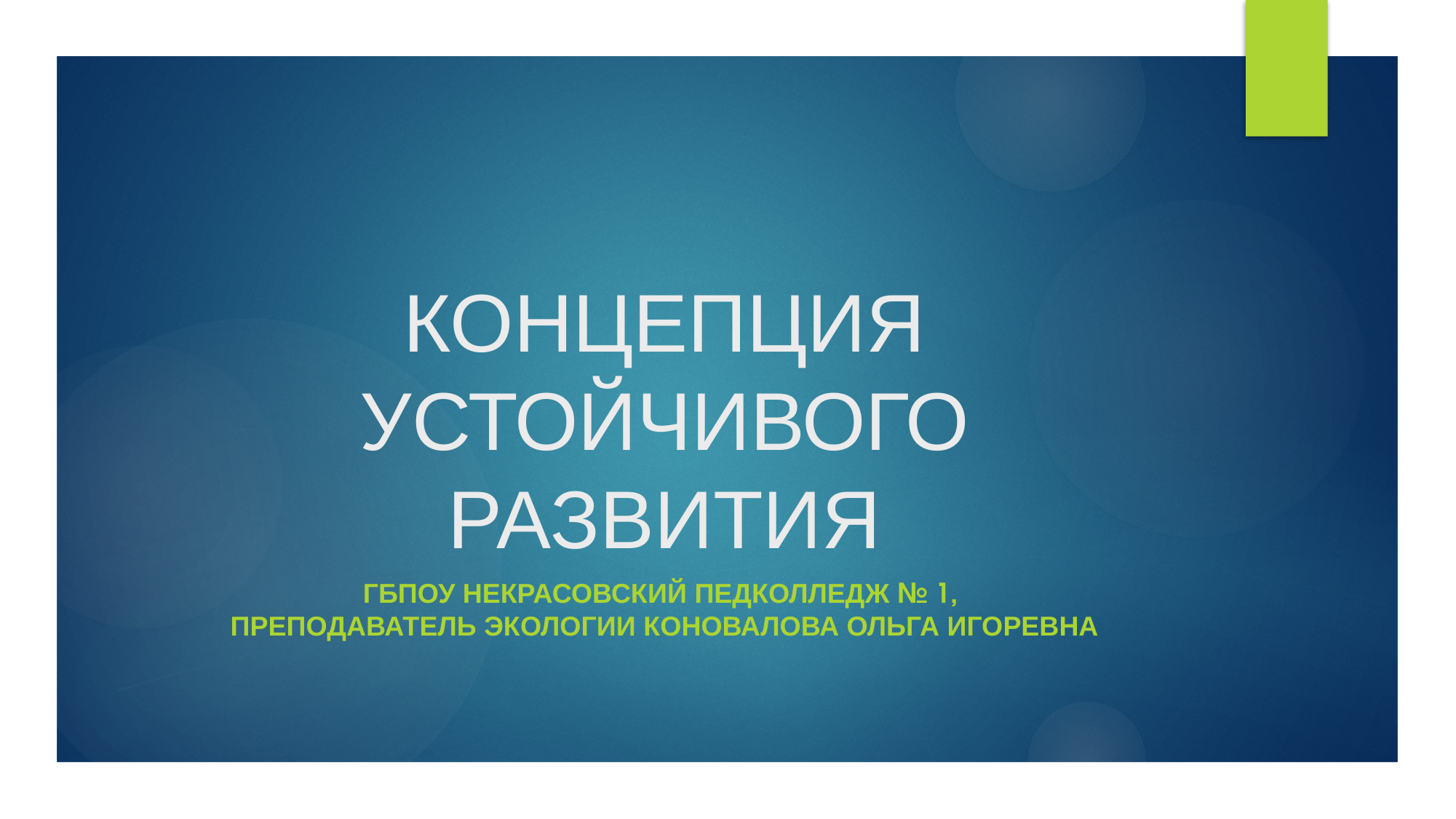

# КОНЦЕПЦИЯ УСТОЙЧИВОГО РАЗВИТИЯ
ГБПОУ Некрасовский педколледж № 1,
преподаватель экологии Коновалова Ольга Игоревна